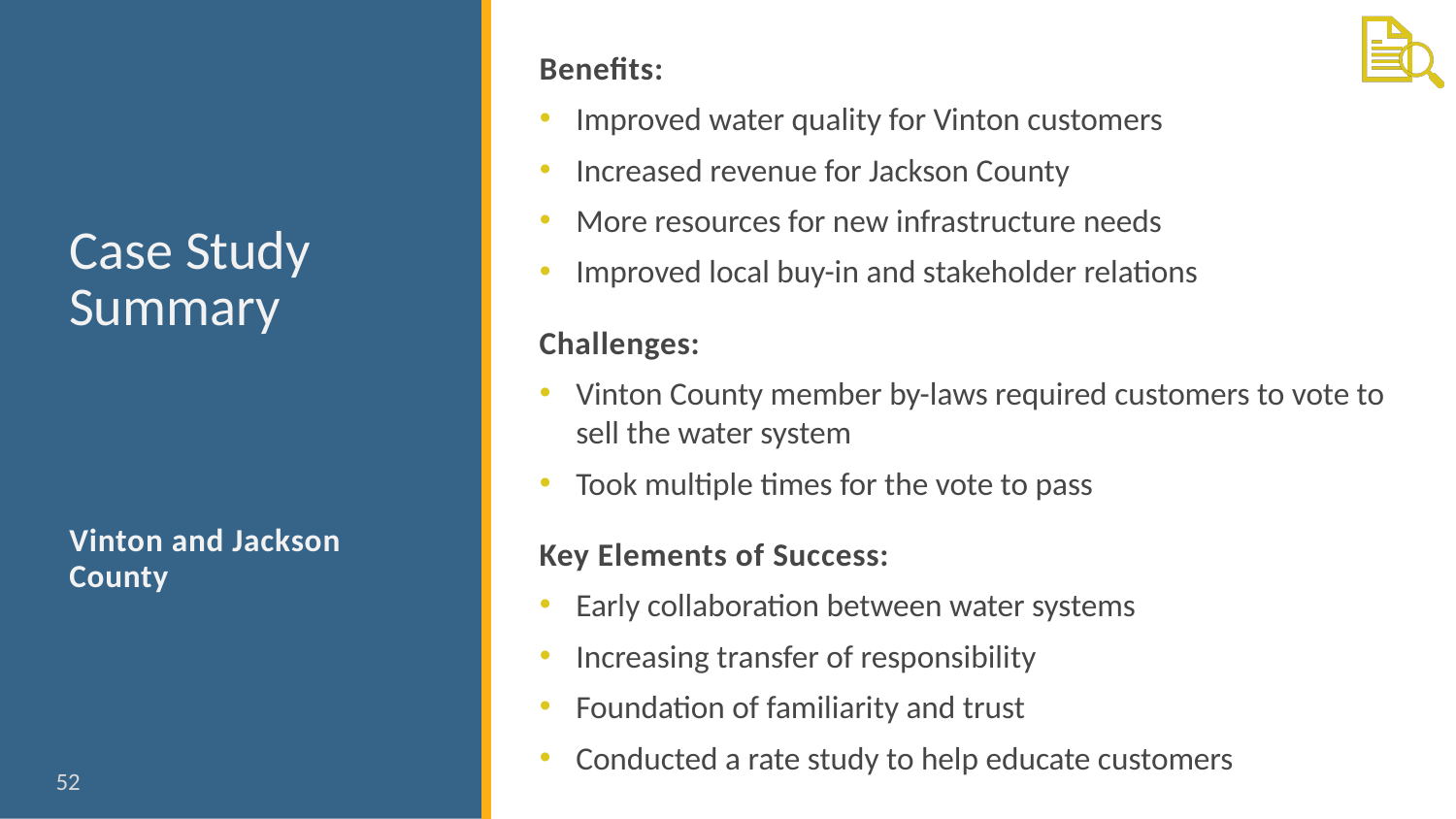

Benefits:
Improved water quality for Vinton customers
Increased revenue for Jackson County
More resources for new infrastructure needs
Improved local buy-in and stakeholder relations
Challenges:
Vinton County member by-laws required customers to vote to sell the water system
Took multiple times for the vote to pass
Key Elements of Success:
Early collaboration between water systems
Increasing transfer of responsibility
Foundation of familiarity and trust
Conducted a rate study to help educate customers
# Case Study Summary
Vinton and Jackson County

52